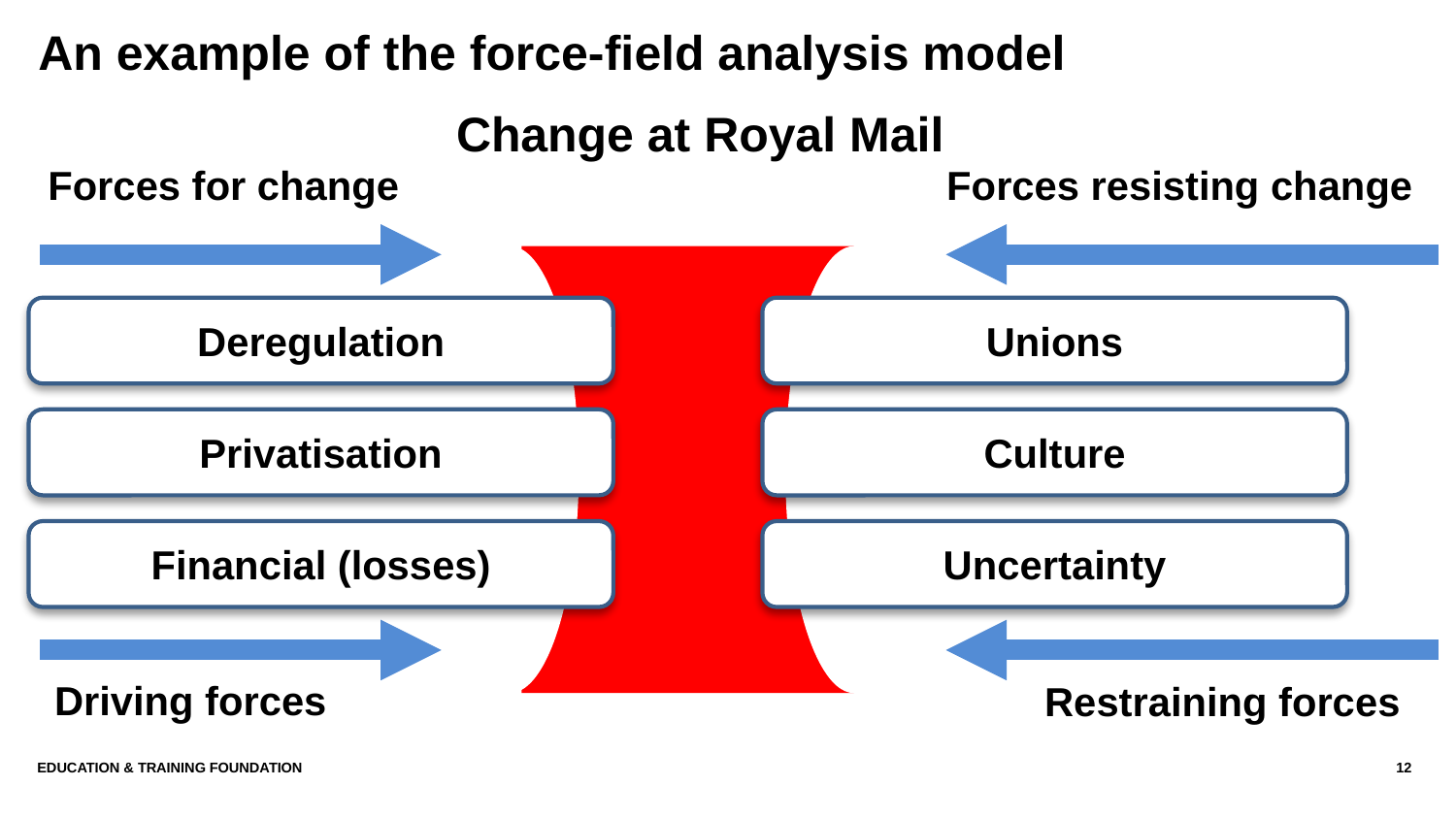

# An example of the force-field analysis model
Change at Royal Mail
Forces for change
Forces resisting change

Deregulation
Unions
Privatisation
Culture
Financial (losses)
Uncertainty
Driving forces
Restraining forces
Education & Training Foundation
12